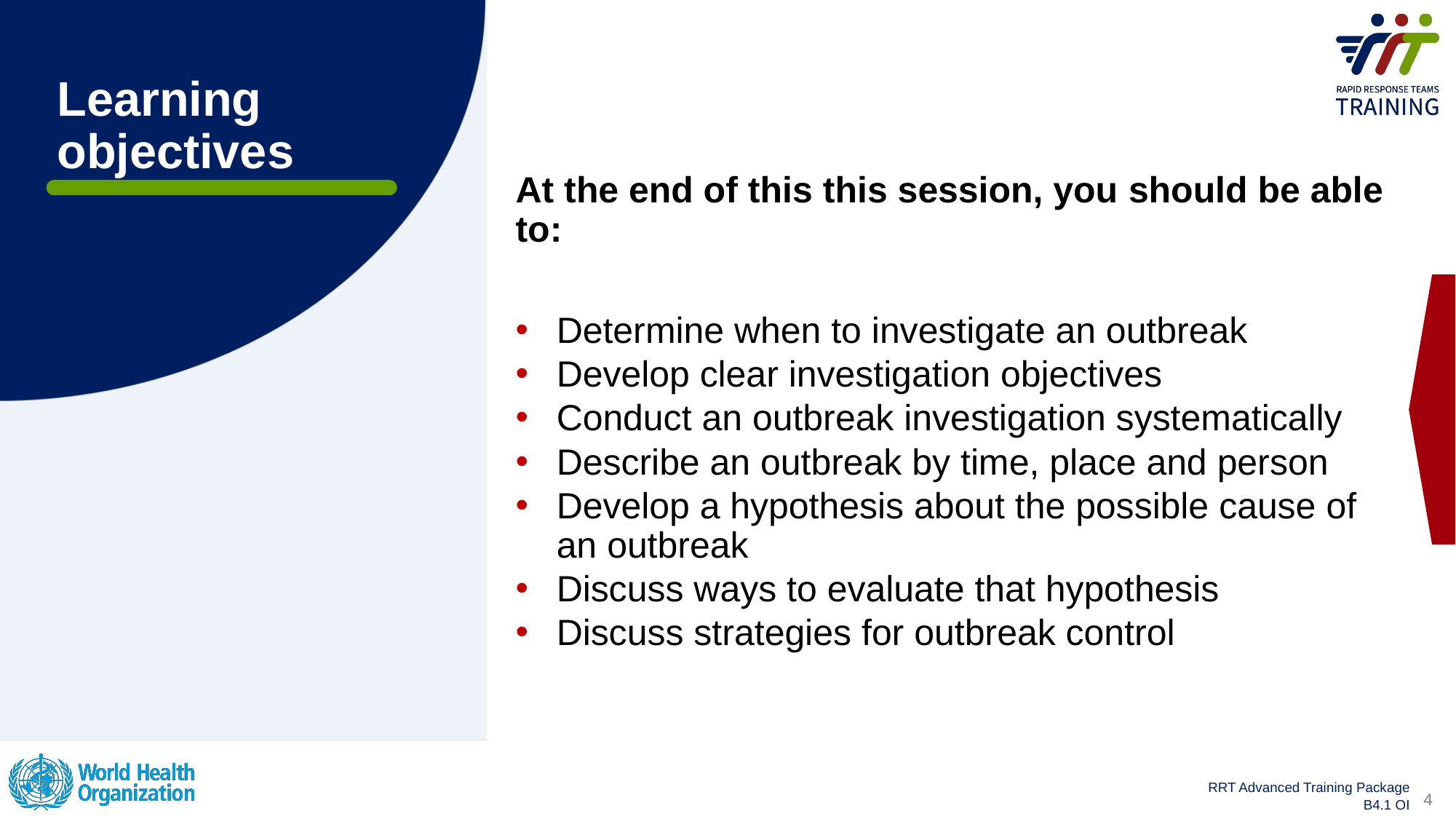

Learning objectives
At the end of this this session, you should be able to:

Determine when to investigate an outbreak
Develop clear investigation objectives
Conduct an outbreak investigation systematically
Describe an outbreak by time, place and person
Develop a hypothesis about the possible cause of an outbreak
Discuss ways to evaluate that hypothesis
Discuss strategies for outbreak control